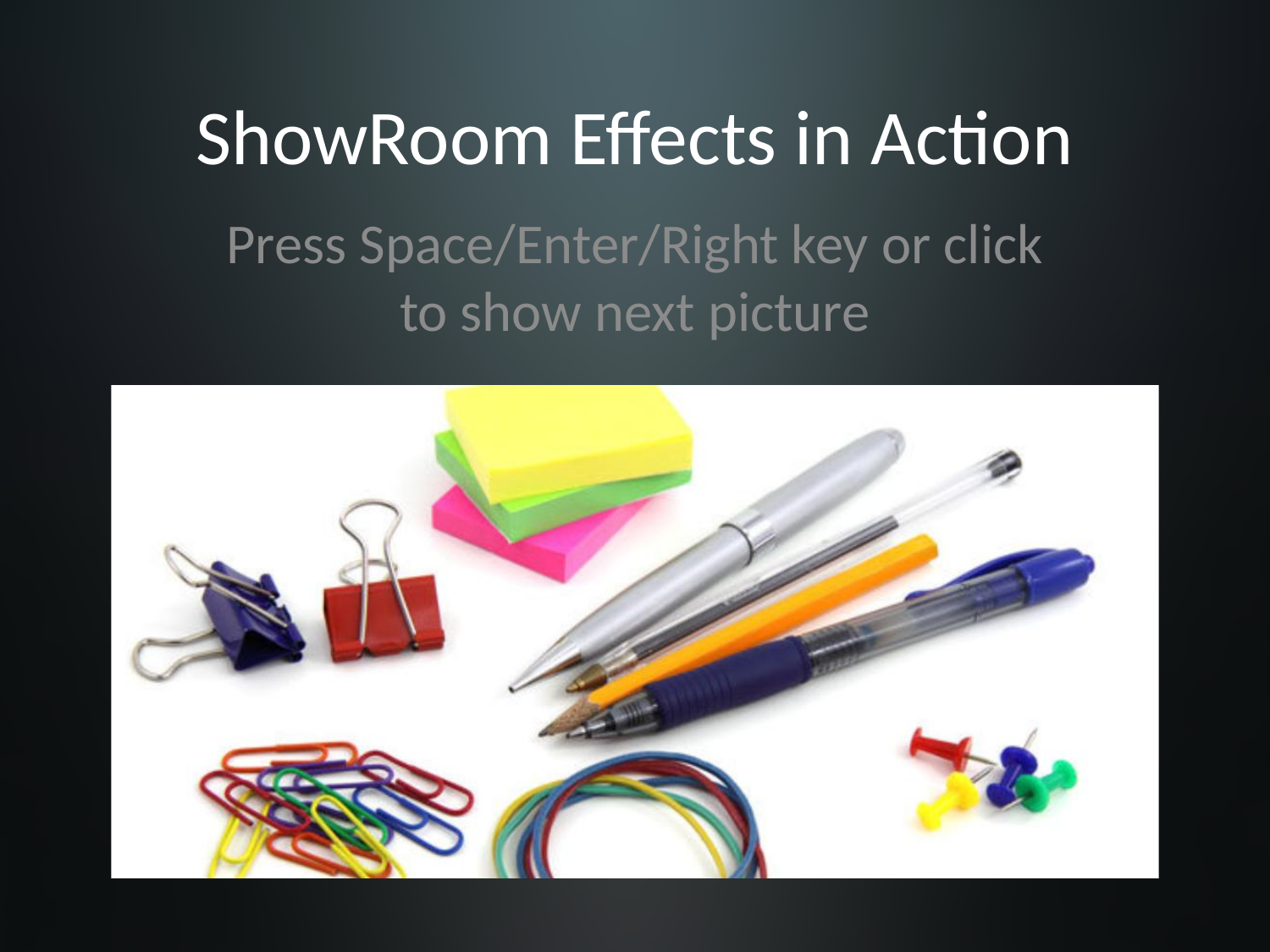

# ShowRoom Effects in Action
Press Space/Enter/Right key or click to show next picture